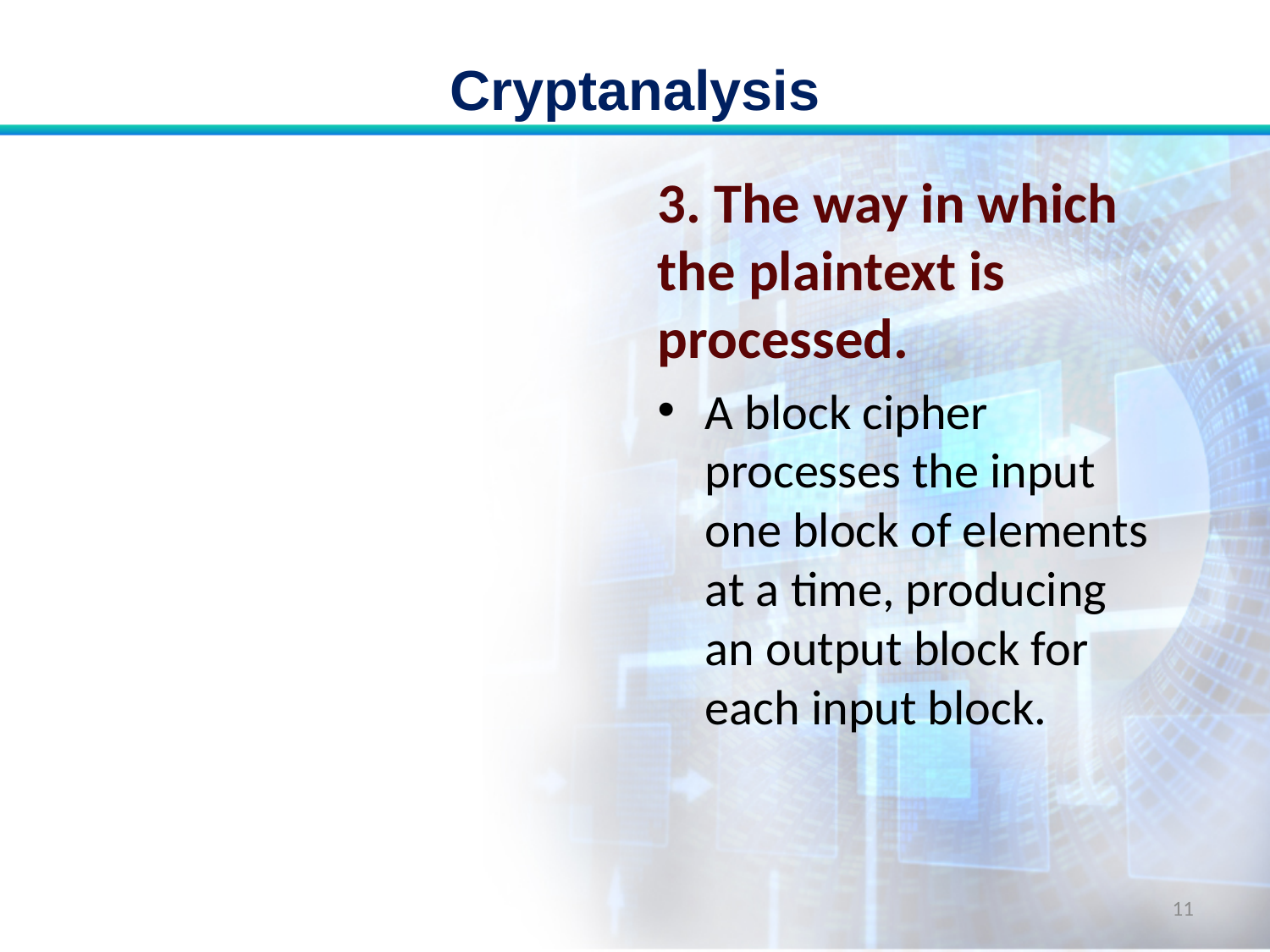

# Cryptanalysis
3. The way in which the plaintext is processed.
A block cipher processes the input one block of elements at a time, producing an output block for each input block.

11